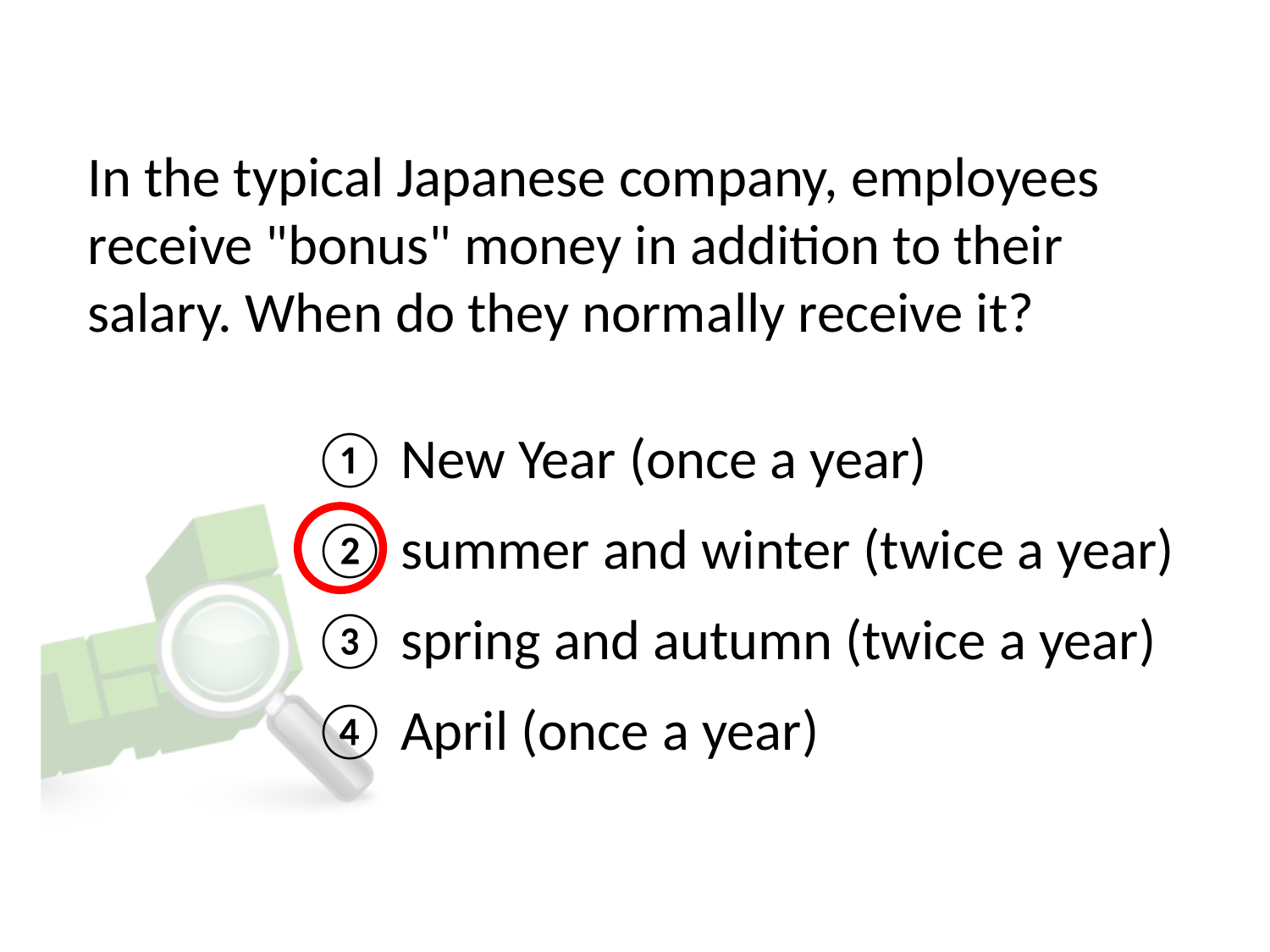

# In the typical Japanese company, employees receive "bonus" money in addition to their salary. When do they normally receive it?
① New Year (once a year)
② summer and winter (twice a year)
③ spring and autumn (twice a year)
④ April (once a year)